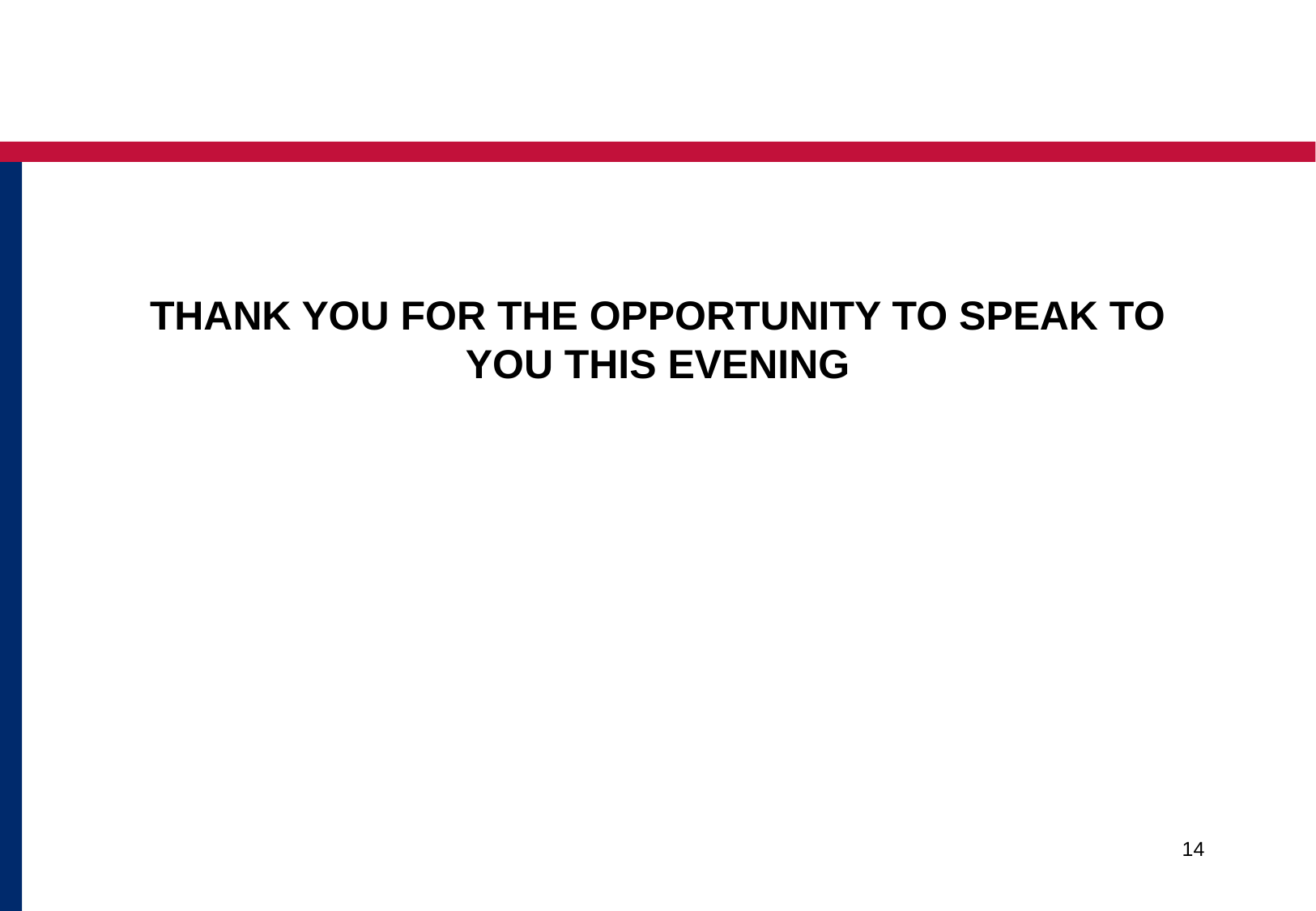

# THANK YOU FOR THE OPPORTUNITY TO SPEAK TO YOU THIS EVENING

14